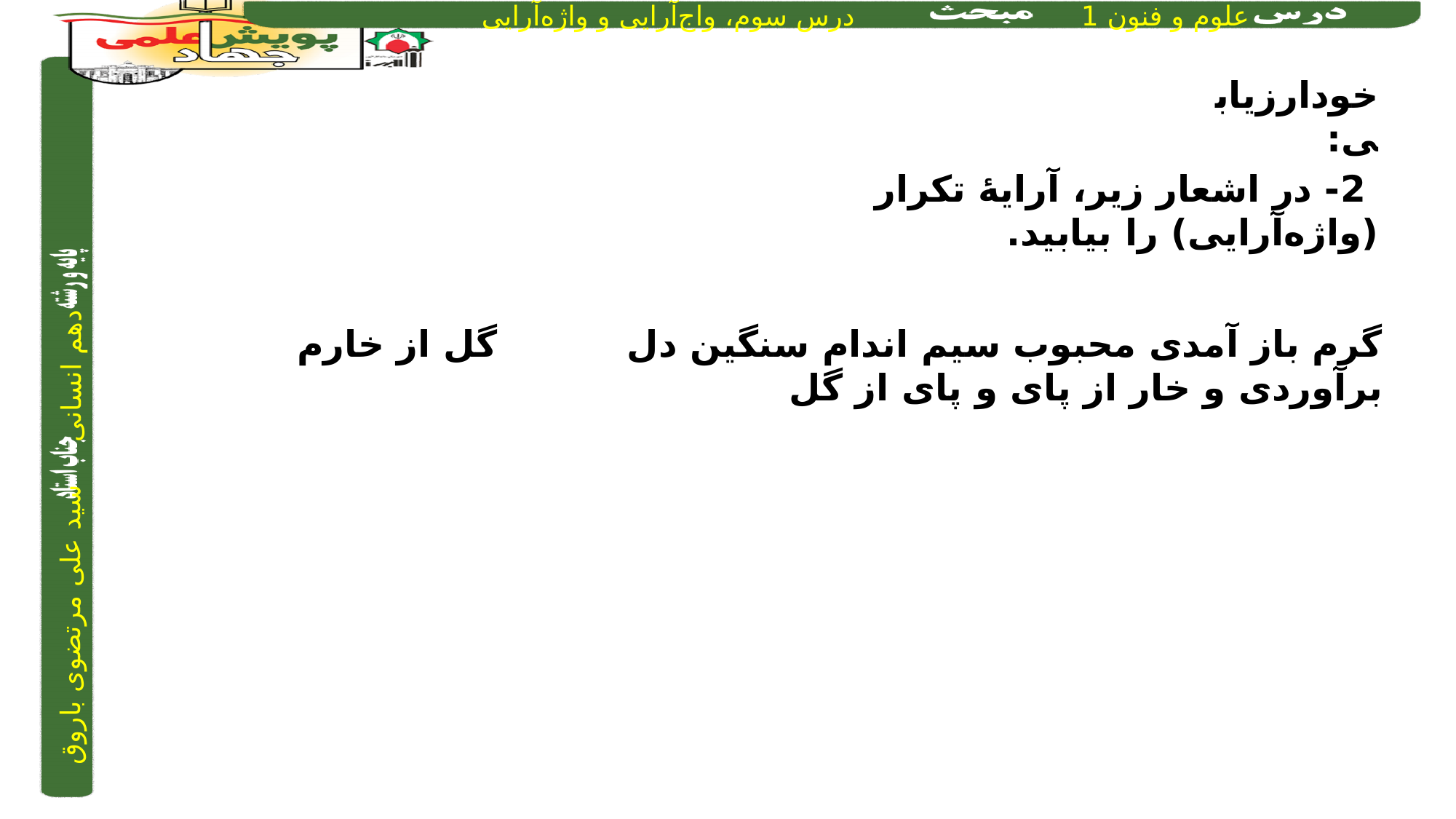

خودارزیابی:
 2- در اشعار زیر، آرایۀ تکرار (واژه‌آرایی) را بیابید.
گرم باز آمدی محبوب سیم اندام سنگین دل 		 گل از خارم برآوردی و خار از پای و پای از گل